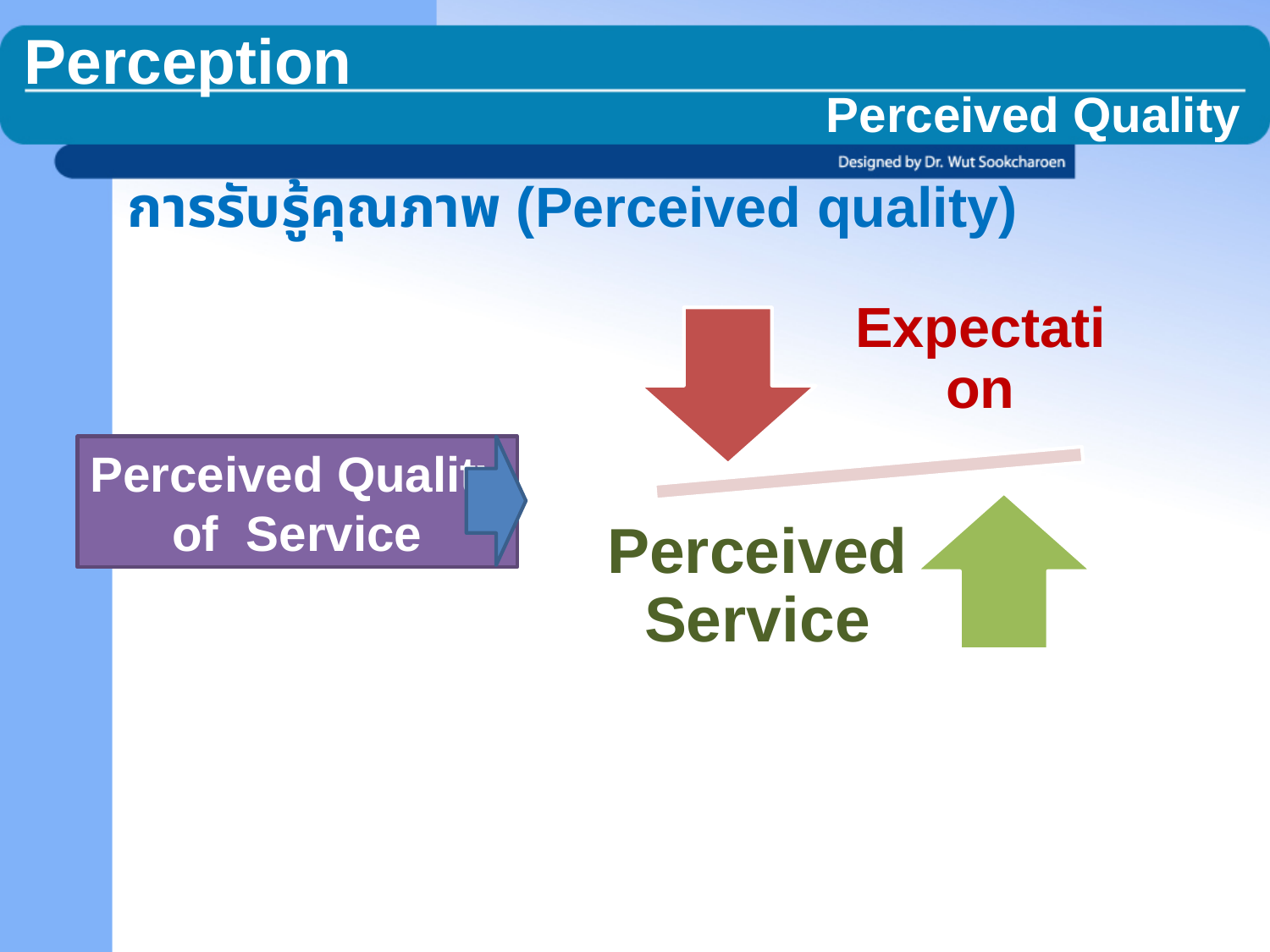

Perception
Perceived Quality
การรับรู้คุณภาพ (Perceived quality)
Expectation
Perceived Service
Perceived Quality
of  Service